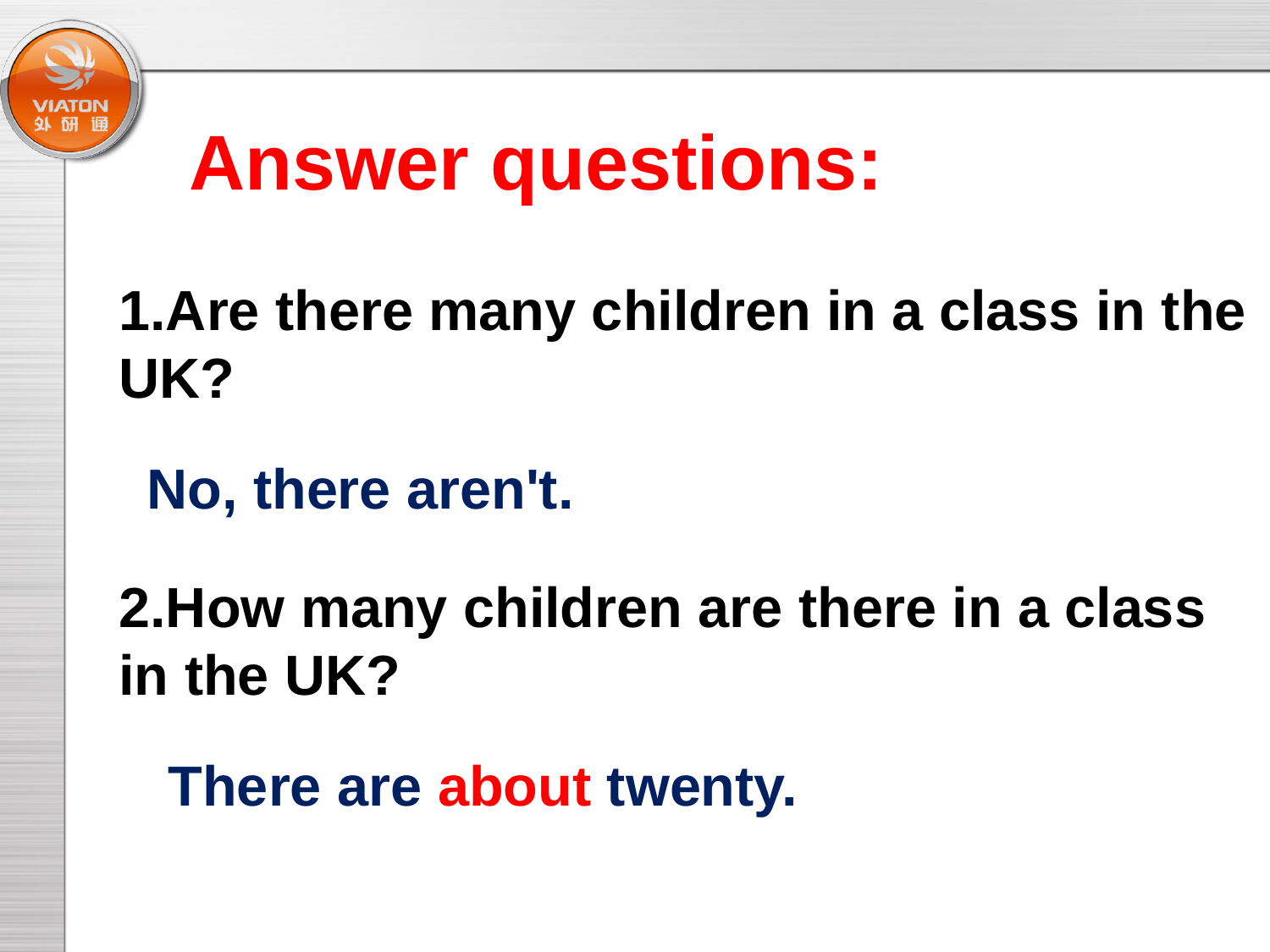

Answer questions:
1.Are there many children in a class in the UK?
No, there aren't.
2.How many children are there in a class in the UK?
There are about twenty.